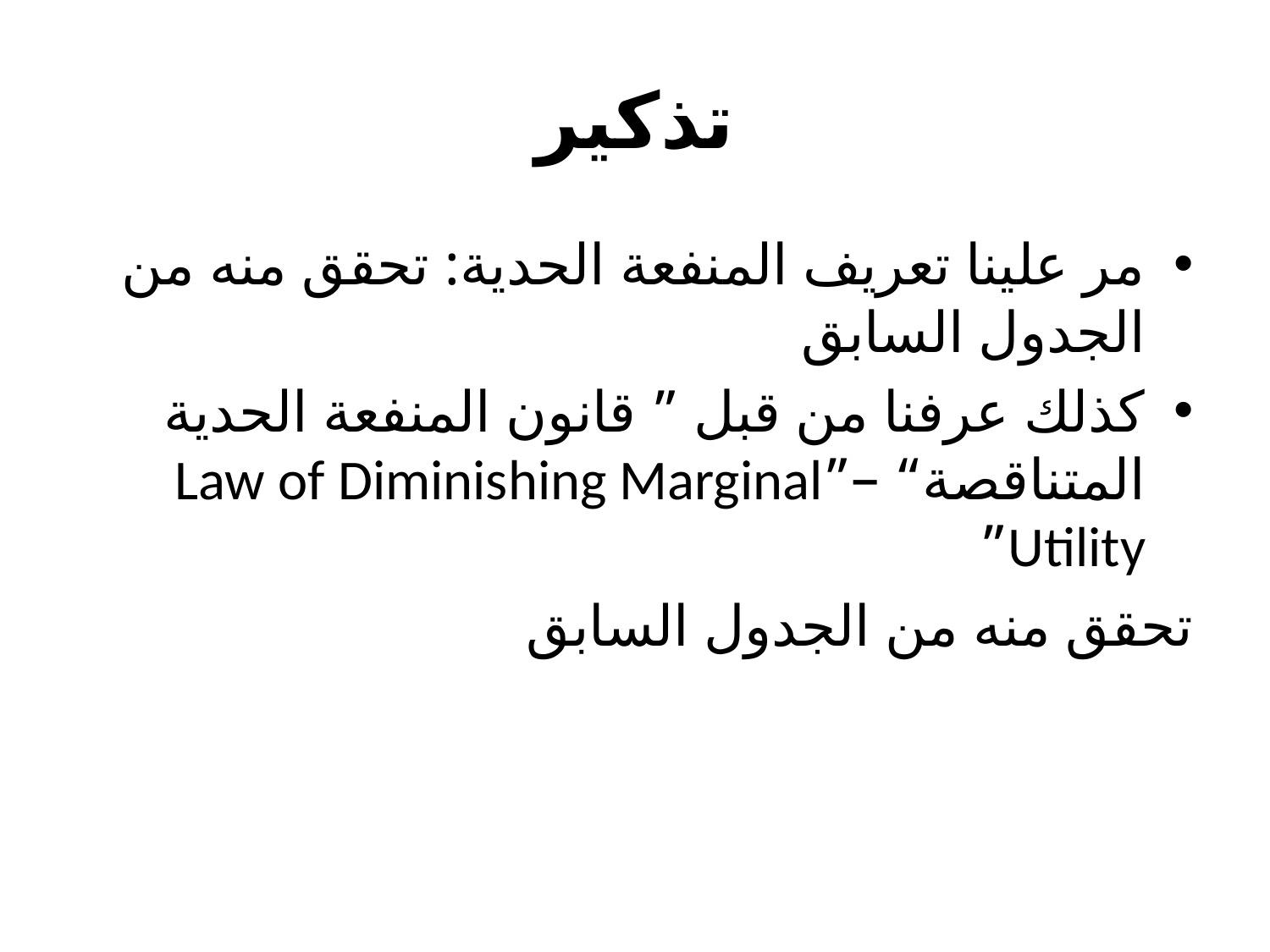

# تذكير
مر علينا تعريف المنفعة الحدية: تحقق منه من الجدول السابق
كذلك عرفنا من قبل ” قانون المنفعة الحدية المتناقصة“ –”Law of Diminishing Marginal Utility”
تحقق منه من الجدول السابق